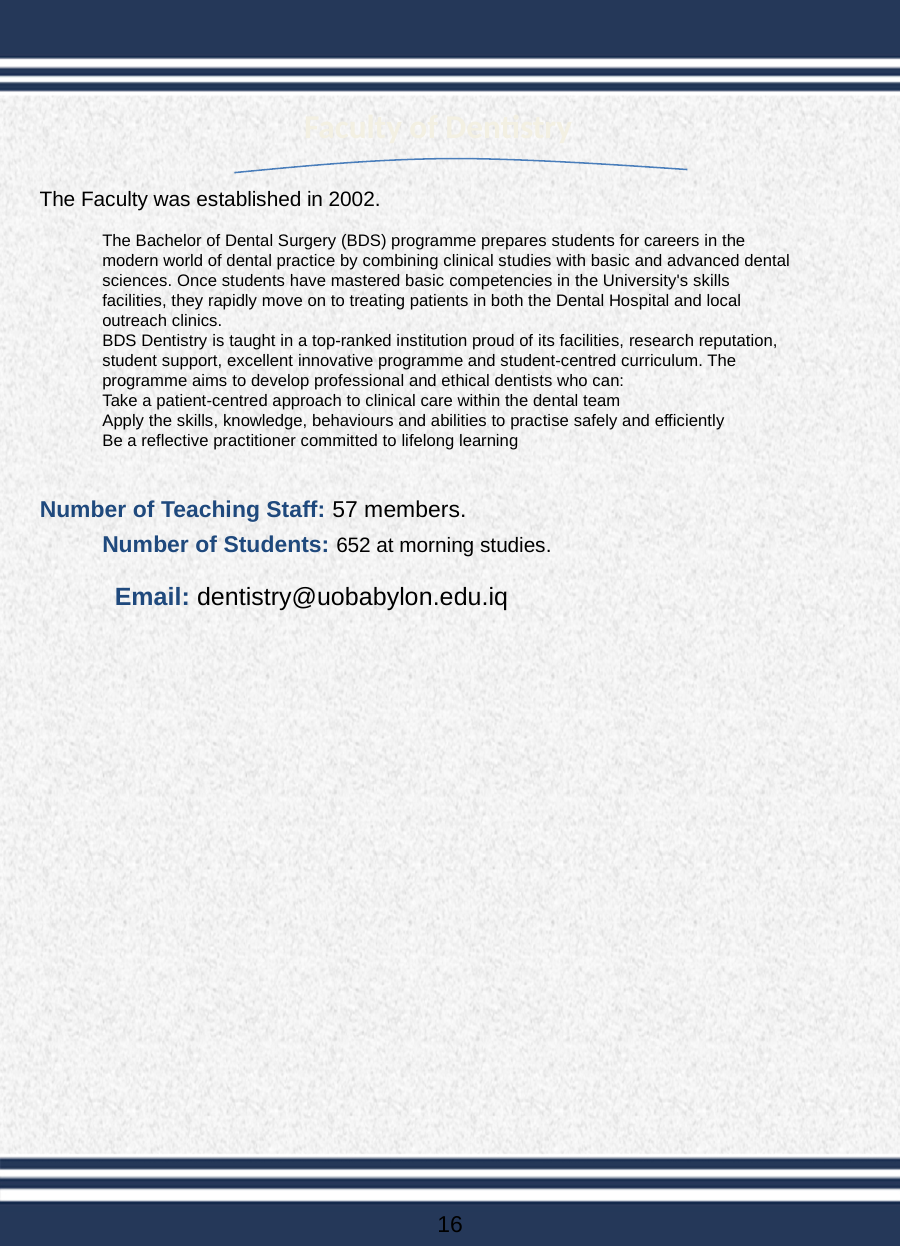

Faculty of Dentistry

The Faculty was established in 2002.

The Bachelor of Dental Surgery (BDS) programme prepares students for careers in the modern world of dental practice by combining clinical studies with basic and advanced dental sciences. Once students have mastered basic competencies in the University's skills facilities, they rapidly move on to treating patients in both the Dental Hospital and local outreach clinics.
BDS Dentistry is taught in a top-ranked institution proud of its facilities, research reputation, student support, excellent innovative programme and student-centred curriculum. The programme aims to develop professional and ethical dentists who can:
Take a patient-centred approach to clinical care within the dental team
Apply the skills, knowledge, behaviours and abilities to practise safely and efficiently
Be a reflective practitioner committed to lifelong learning

Number of Teaching Staff: 57 members.
Number of Students: 652 at morning studies.
Email: dentistry@uobabylon.edu.iq
16